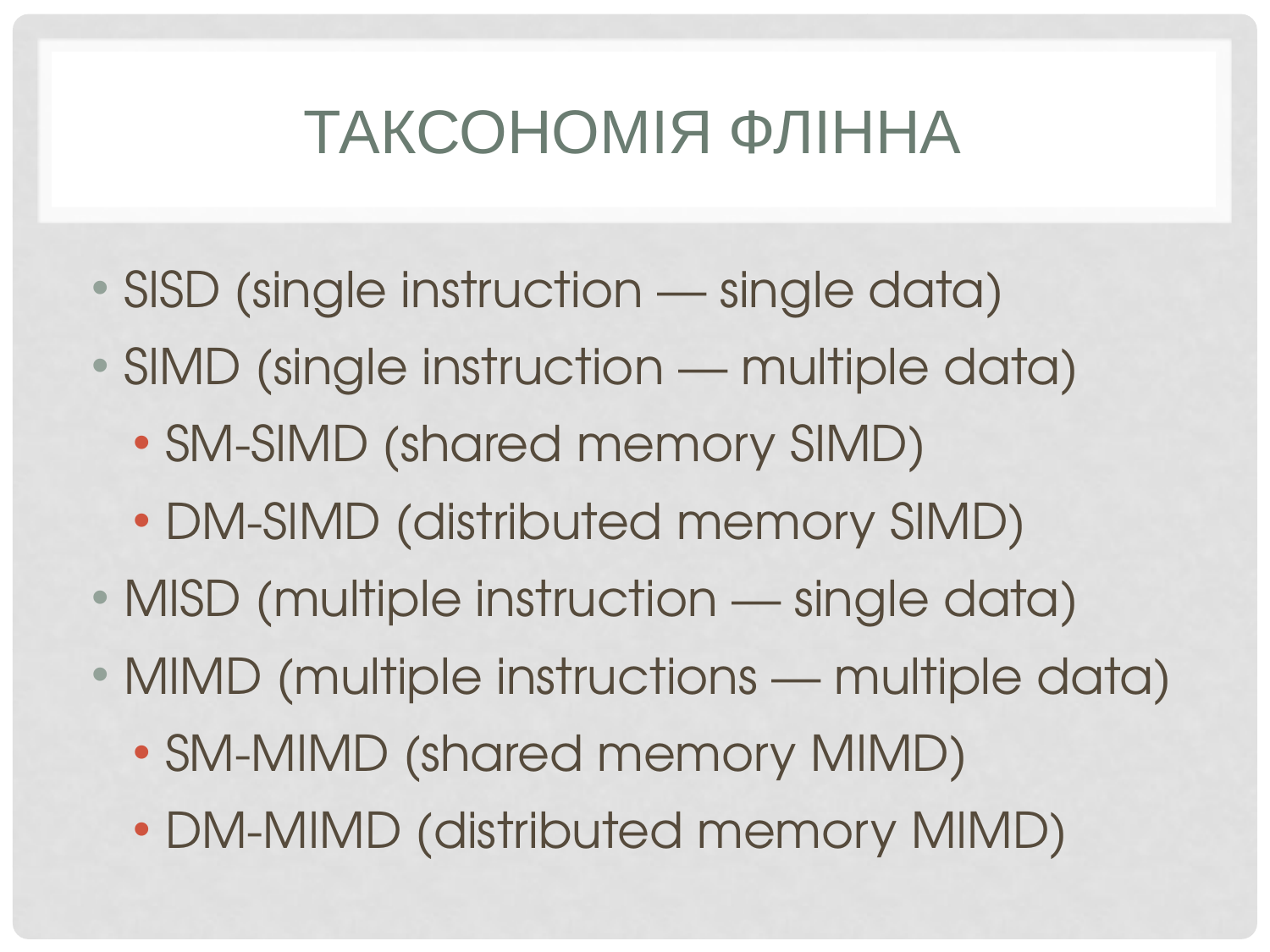

# Таксономія Флінна
SISD (single instruction — single data)
SIMD (single instruction — multiple data)
SM-SIMD (shared memory SIMD)
DM-SIMD (distributed memory SIMD)
MISD (multiple instruction — single data)
MIMD (multiple instructions — multiple data)
SM-MIMD (shared memory MIMD)
DM-MIMD (distributed memory MIMD)